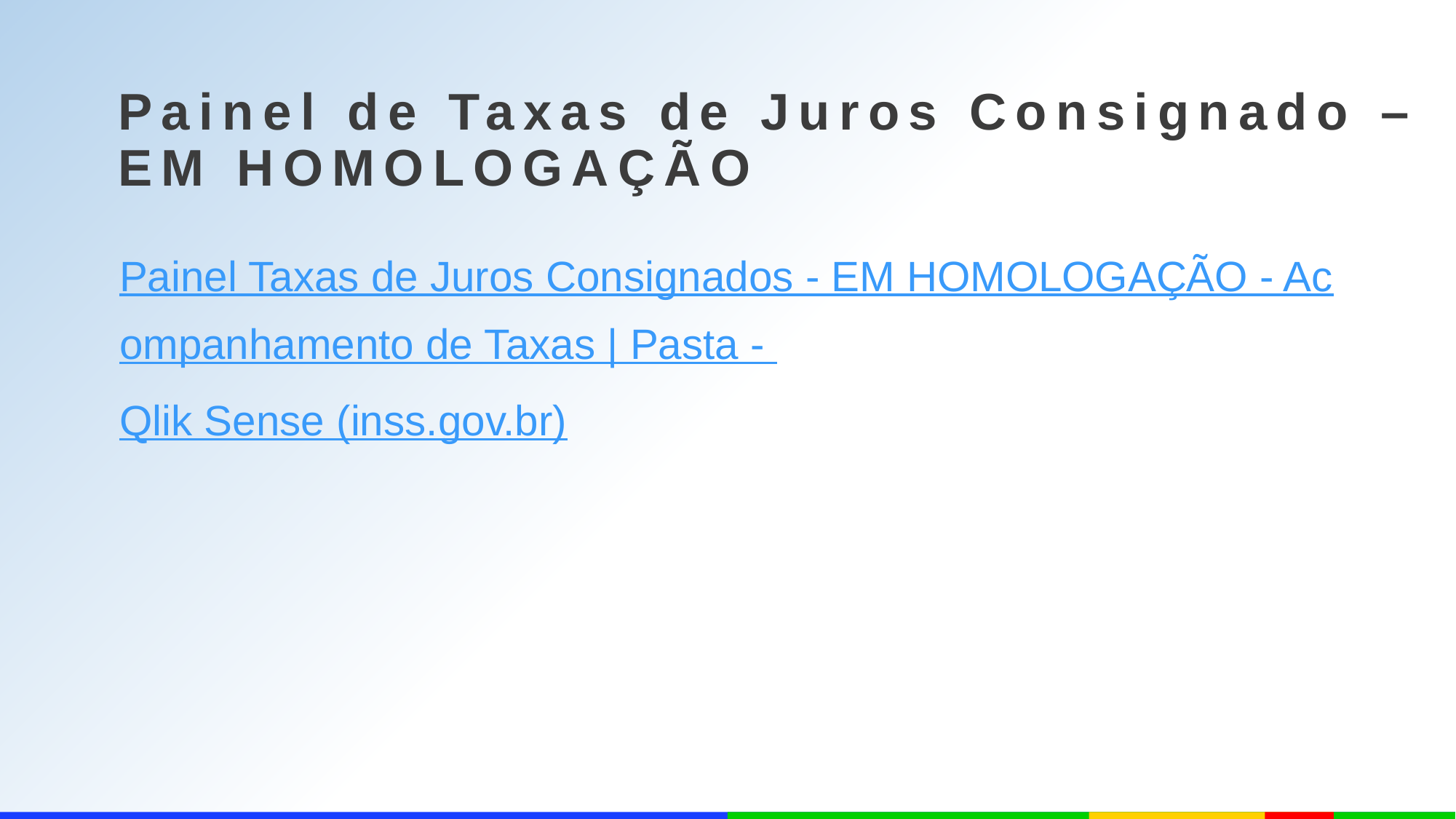

# Painel de Taxas de Juros Consignado – EM HOMOLOGAÇÃO
Painel Taxas de Juros Consignados - EM HOMOLOGAÇÃO - Acompanhamento de Taxas | Pasta - Qlik Sense (inss.gov.br)